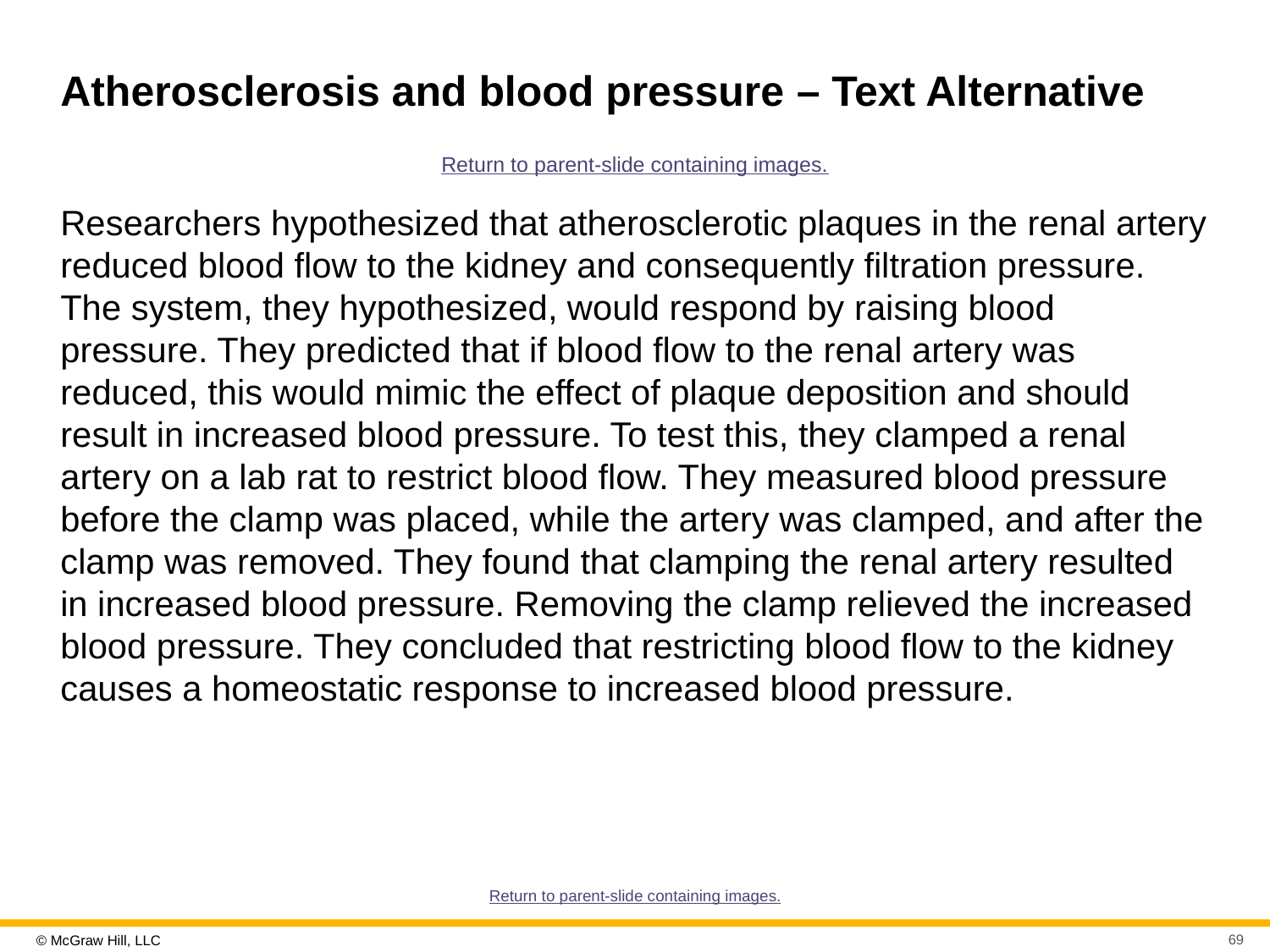

# Atherosclerosis and blood pressure – Text Alternative
Return to parent-slide containing images.
Researchers hypothesized that atherosclerotic plaques in the renal artery reduced blood flow to the kidney and consequently filtration pressure. The system, they hypothesized, would respond by raising blood pressure. They predicted that if blood flow to the renal artery was reduced, this would mimic the effect of plaque deposition and should result in increased blood pressure. To test this, they clamped a renal artery on a lab rat to restrict blood flow. They measured blood pressure before the clamp was placed, while the artery was clamped, and after the clamp was removed. They found that clamping the renal artery resulted in increased blood pressure. Removing the clamp relieved the increased blood pressure. They concluded that restricting blood flow to the kidney causes a homeostatic response to increased blood pressure.
Return to parent-slide containing images.
69